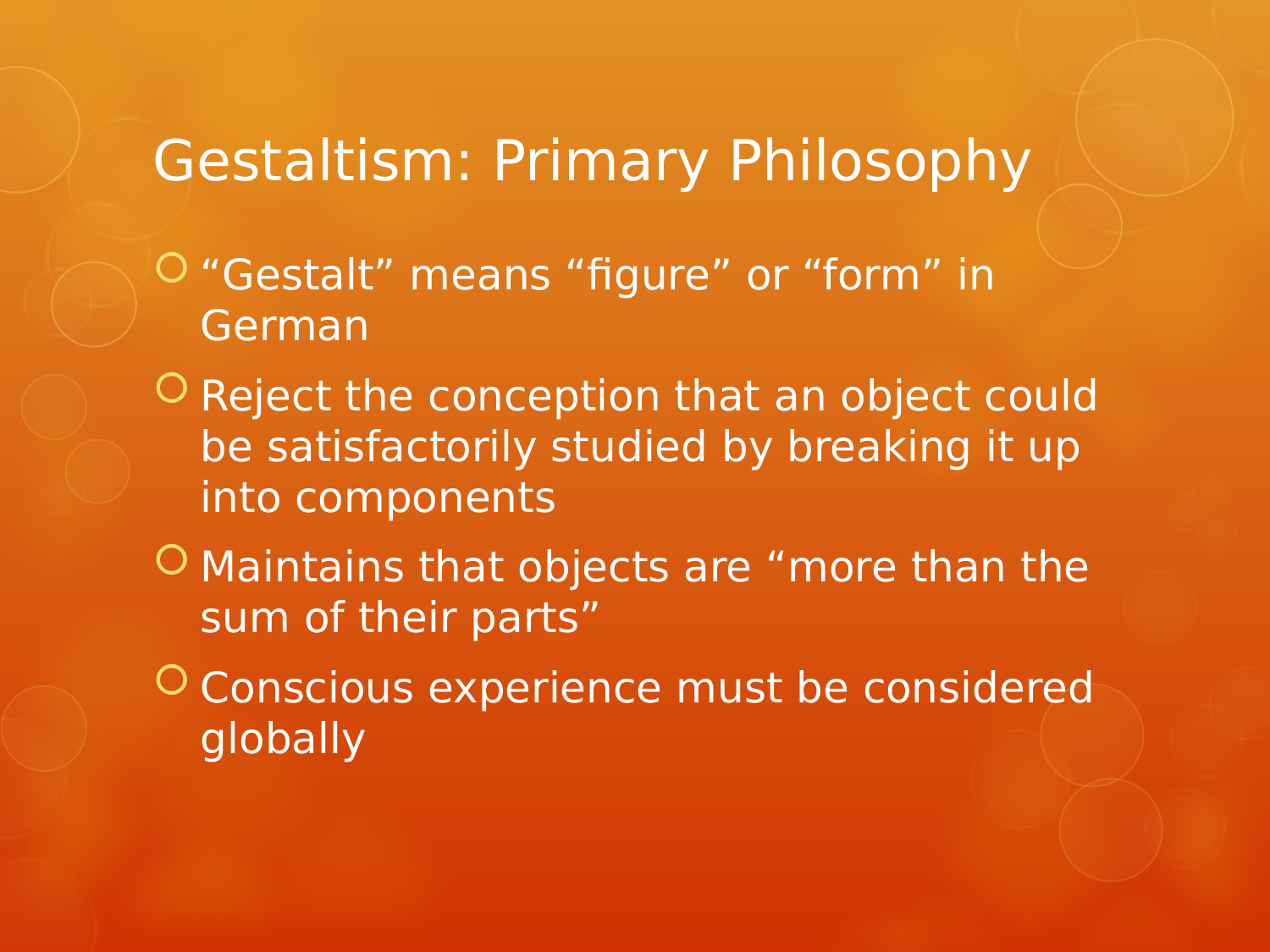

# Gestaltism: Primary Philosophy
“Gestalt” means “figure” or “form” in German
Reject the conception that an object could be satisfactorily studied by breaking it up into components
Maintains that objects are “more than the sum of their parts”
Conscious experience must be considered globally